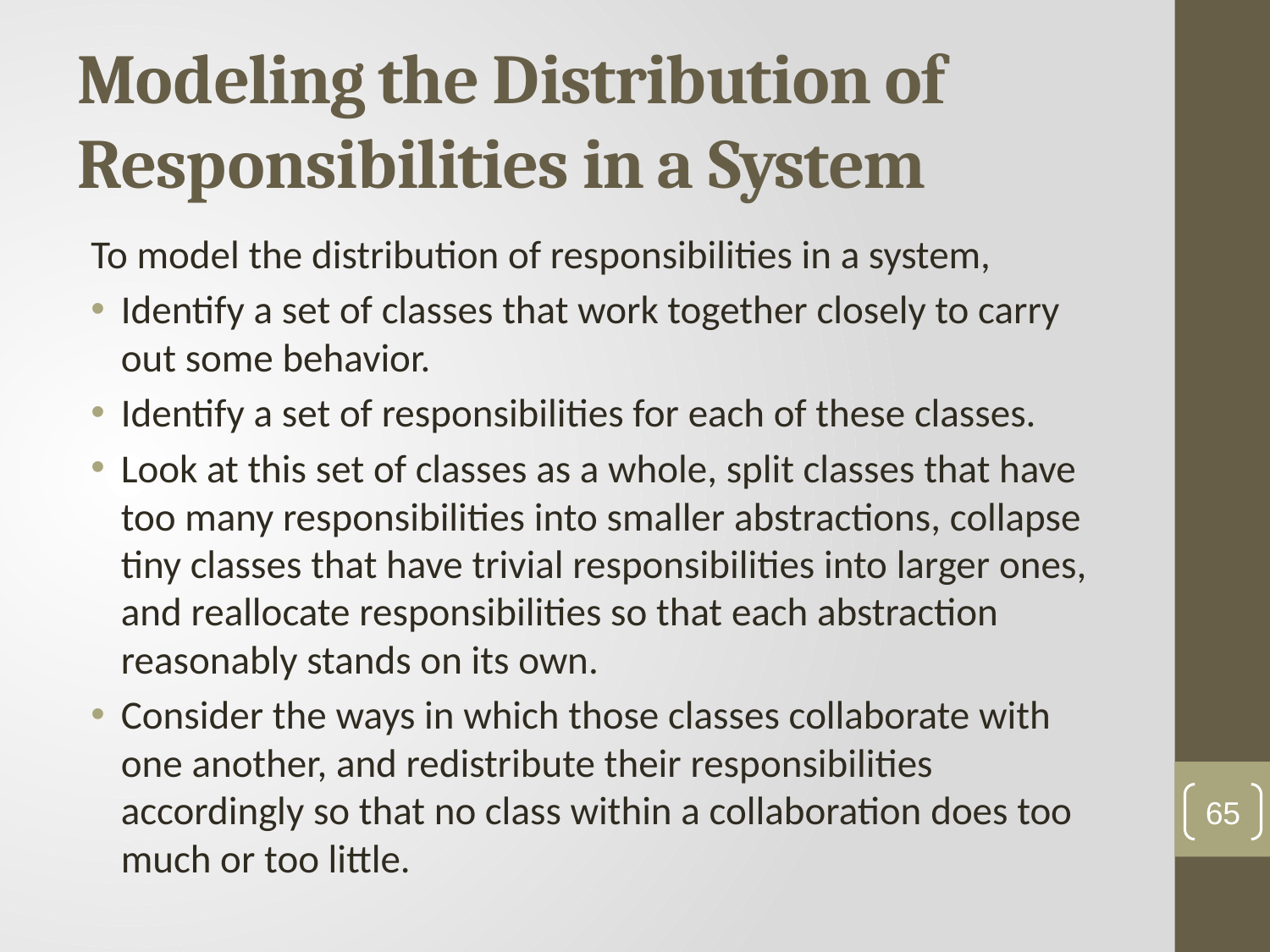

# Modeling the Distribution of Responsibilities in a System
To model the distribution of responsibilities in a system,
Identify a set of classes that work together closely to carry out some behavior.
Identify a set of responsibilities for each of these classes.
Look at this set of classes as a whole, split classes that have too many responsibilities into smaller abstractions, collapse tiny classes that have trivial responsibilities into larger ones, and reallocate responsibilities so that each abstraction reasonably stands on its own.
Consider the ways in which those classes collaborate with one another, and redistribute their responsibilities accordingly so that no class within a collaboration does too much or too little.

65